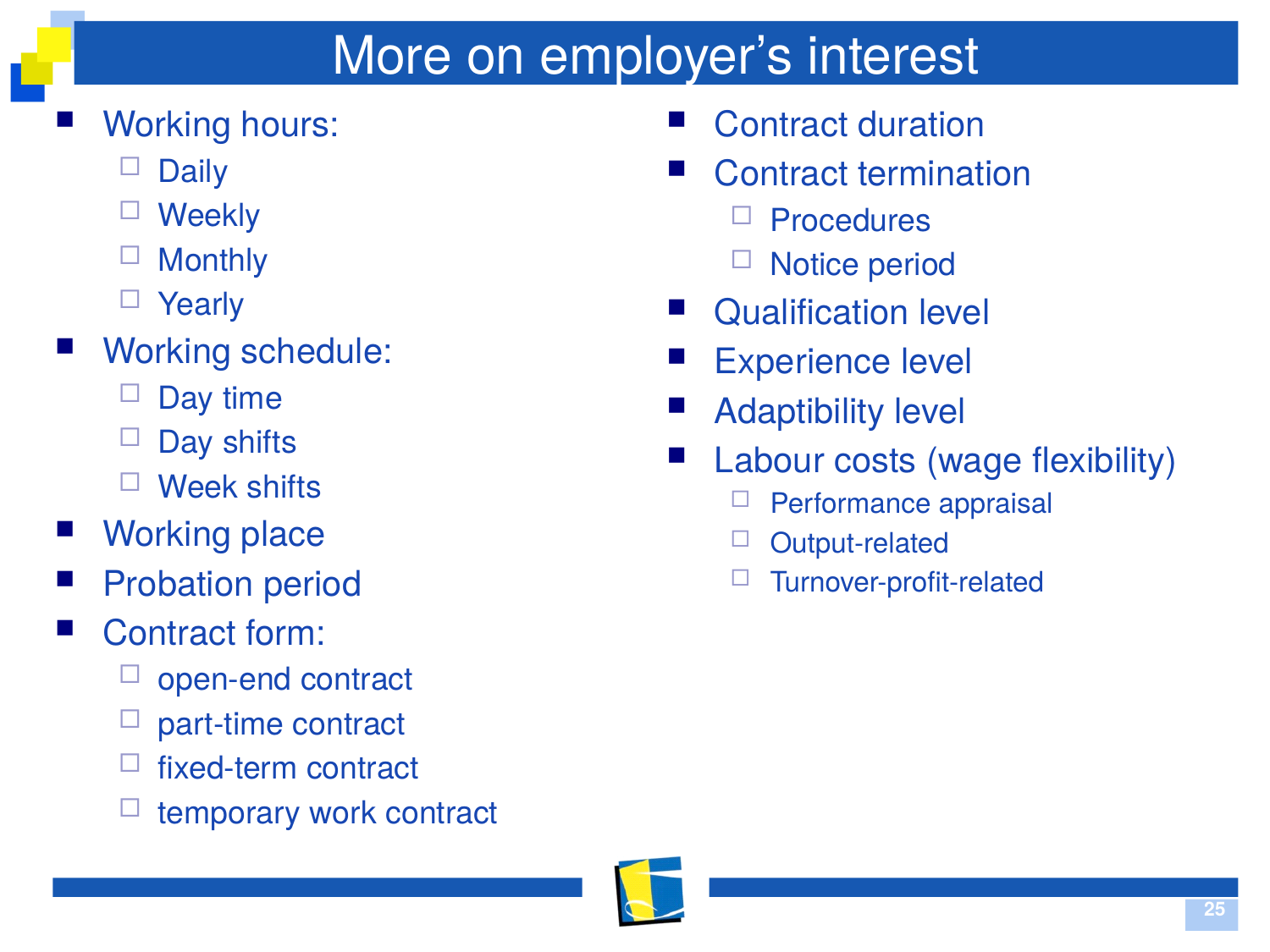

# More on employer’s interest
Working hours:
Daily
Weekly
Monthly
Yearly
Working schedule:
Day time
Day shifts
Week shifts
Working place
Probation period
Contract form:
open-end contract
part-time contract
fixed-term contract
temporary work contract

Contract duration
Contract termination
Procedures
Notice period
Qualification level
Experience level
Adaptibility level
Labour costs (wage flexibility)
Performance appraisal
Output-related
Turnover-profit-related

25